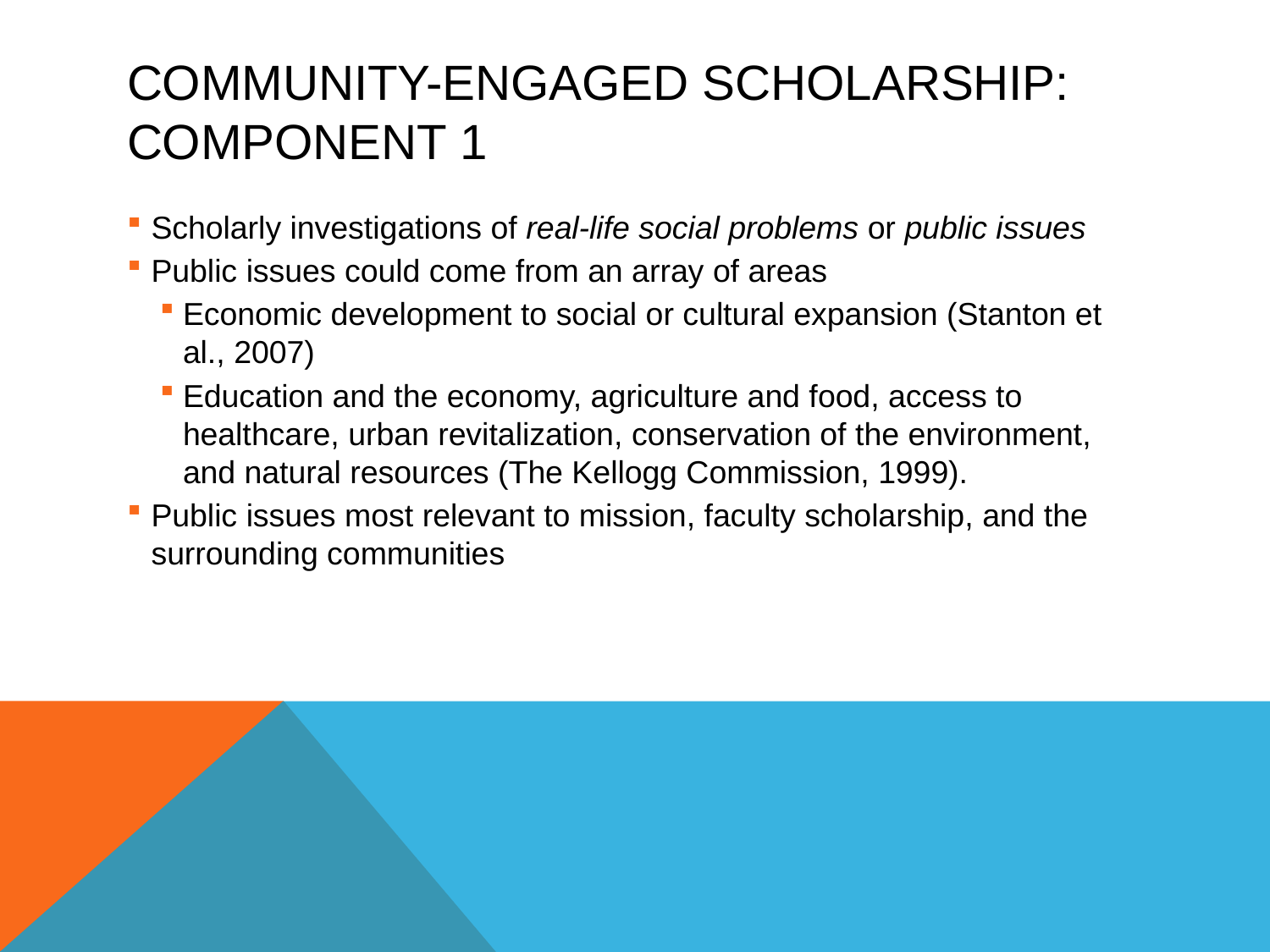

# Community-engaged scholarship: Component 1
Scholarly investigations of real-life social problems or public issues
Public issues could come from an array of areas
Economic development to social or cultural expansion (Stanton et al., 2007)
Education and the economy, agriculture and food, access to healthcare, urban revitalization, conservation of the environment, and natural resources (The Kellogg Commission, 1999).
Public issues most relevant to mission, faculty scholarship, and the surrounding communities